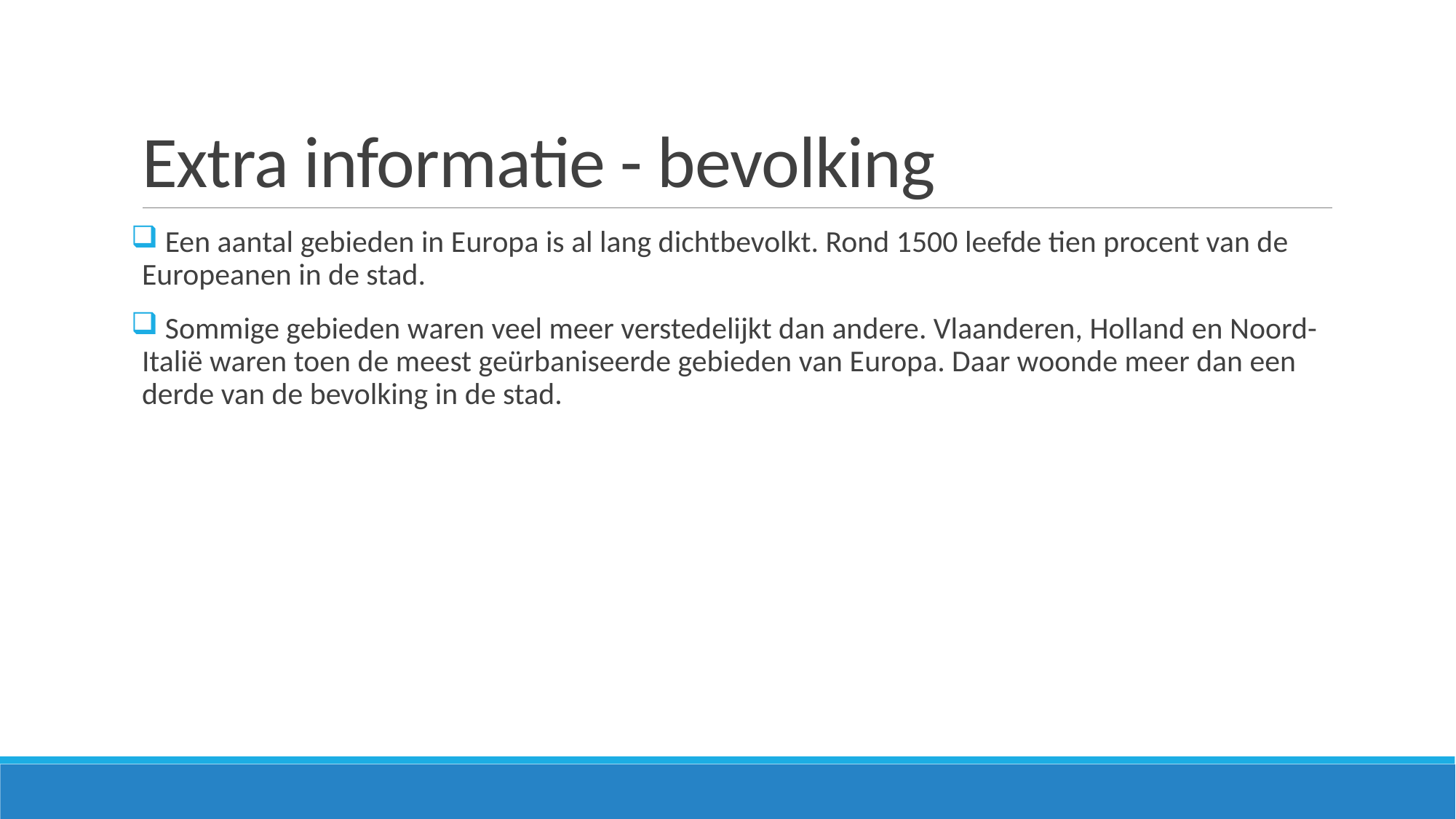

# Extra informatie - bevolking
 Een aantal gebieden in Europa is al lang dichtbevolkt. Rond 1500 leefde tien procent van de Europeanen in de stad.
 Sommige gebieden waren veel meer verstedelijkt dan andere. Vlaanderen, Holland en Noord-Italië waren toen de meest geürbaniseerde gebieden van Europa. Daar woonde meer dan een derde van de bevolking in de stad.